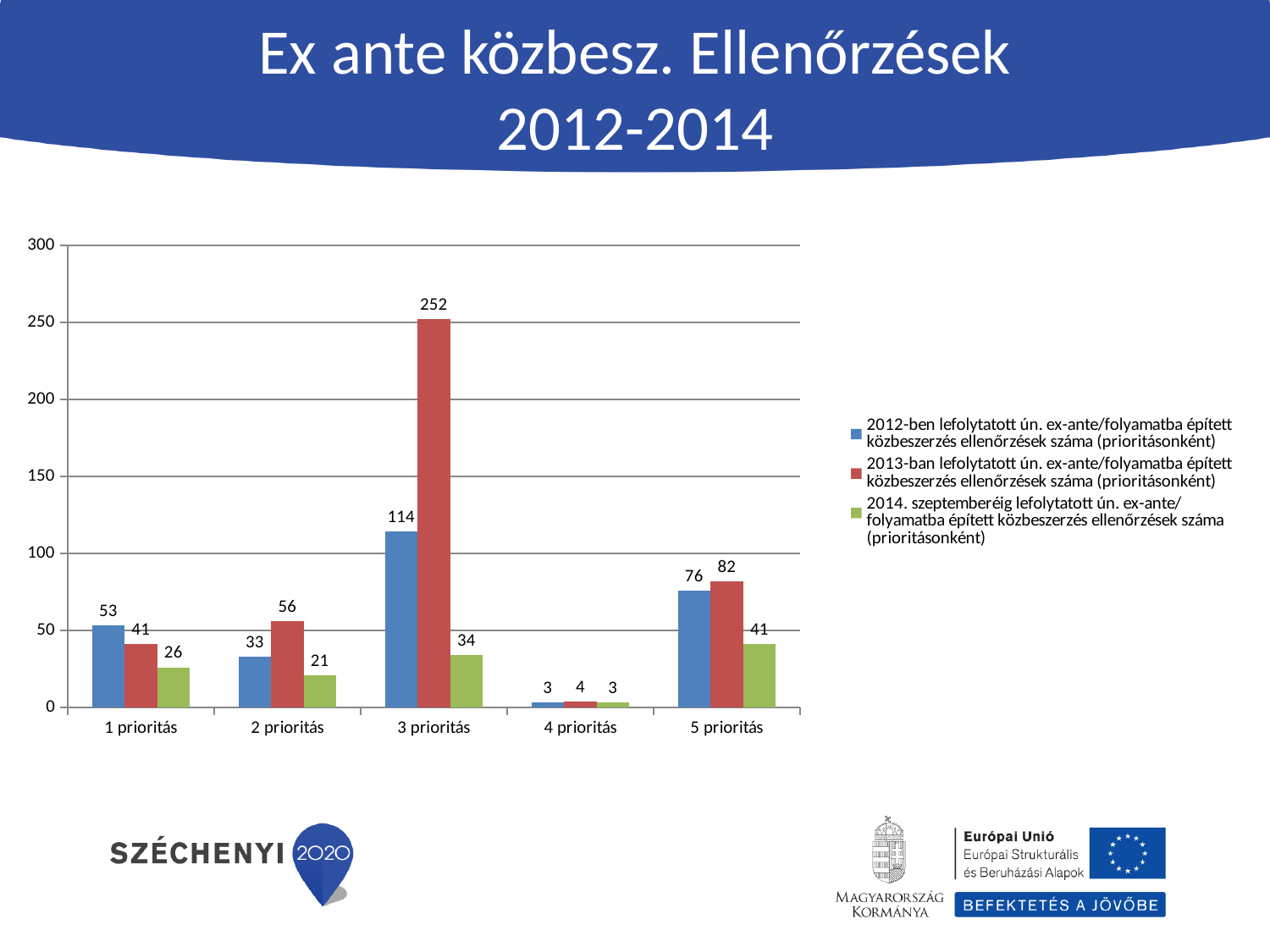

# Ex ante közbesz. Ellenőrzések 2012-2014

### Chart

| Category | 2012-ben lefolytatott ún. ex-ante/folyamatba épített közbeszerzés ellenőrzések száma (prioritásonként) | 2013-ban lefolytatott ún. ex-ante/folyamatba épített közbeszerzés ellenőrzések száma (prioritásonként) | 2014. szeptemberéig lefolytatott ún. ex-ante/folyamatba épített közbeszerzés ellenőrzések száma (prioritásonként) |
|---|---|---|---|
| 1 prioritás | 53.0 | 41.0 | 26.0 |
| 2 prioritás | 33.0 | 56.0 | 21.0 |
| 3 prioritás | 114.0 | 252.0 | 34.0 |
| 4 prioritás | 3.0 | 4.0 | 3.0 |
| 5 prioritás | 76.0 | 82.0 | 41.0 |